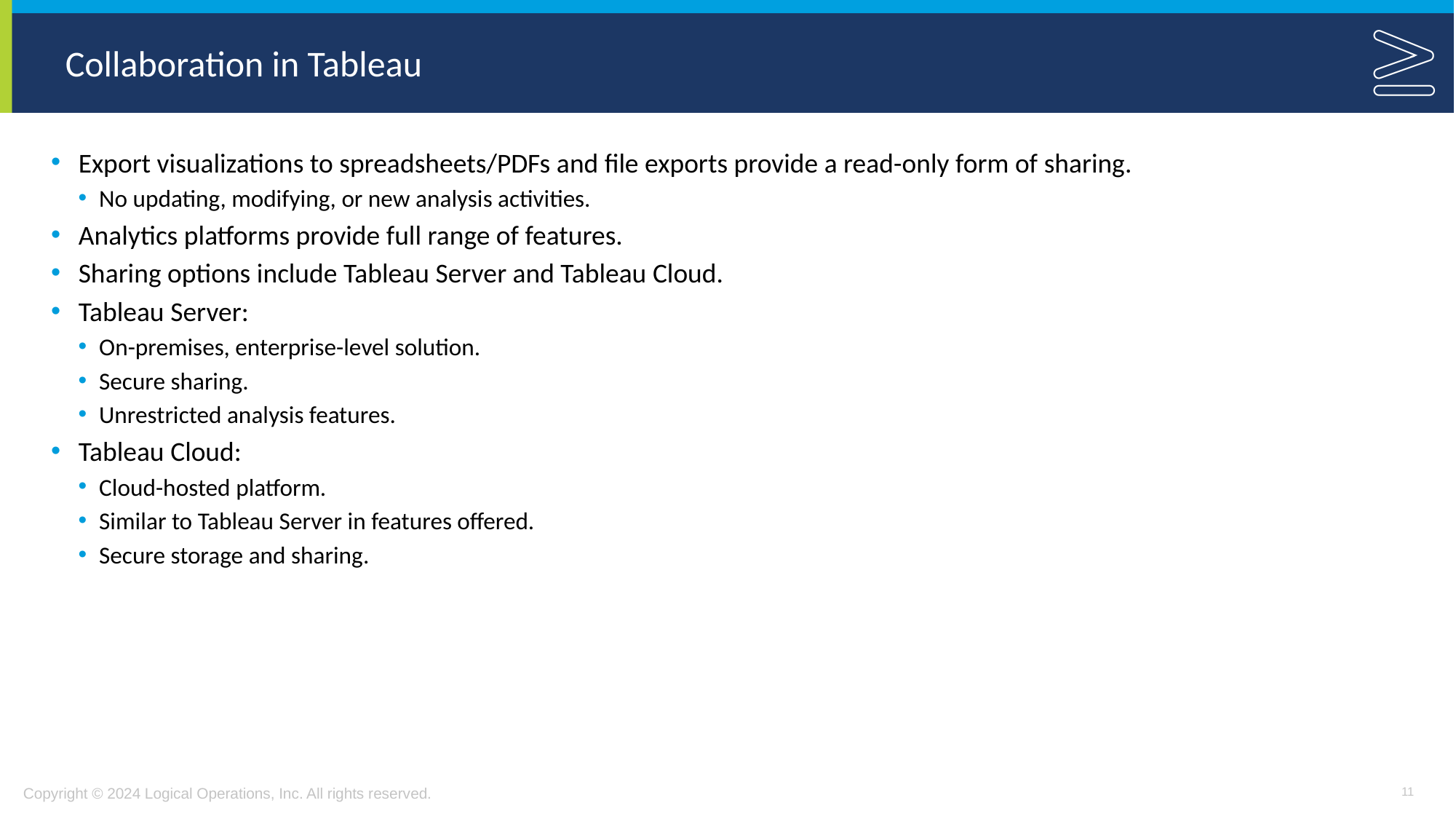

# Collaboration in Tableau
Export visualizations to spreadsheets/PDFs and file exports provide a read-only form of sharing.
No updating, modifying, or new analysis activities.
Analytics platforms provide full range of features.
Sharing options include Tableau Server and Tableau Cloud.
Tableau Server:
On-premises, enterprise-level solution.
Secure sharing.
Unrestricted analysis features.
Tableau Cloud:
Cloud-hosted platform.
Similar to Tableau Server in features offered.
Secure storage and sharing.

11